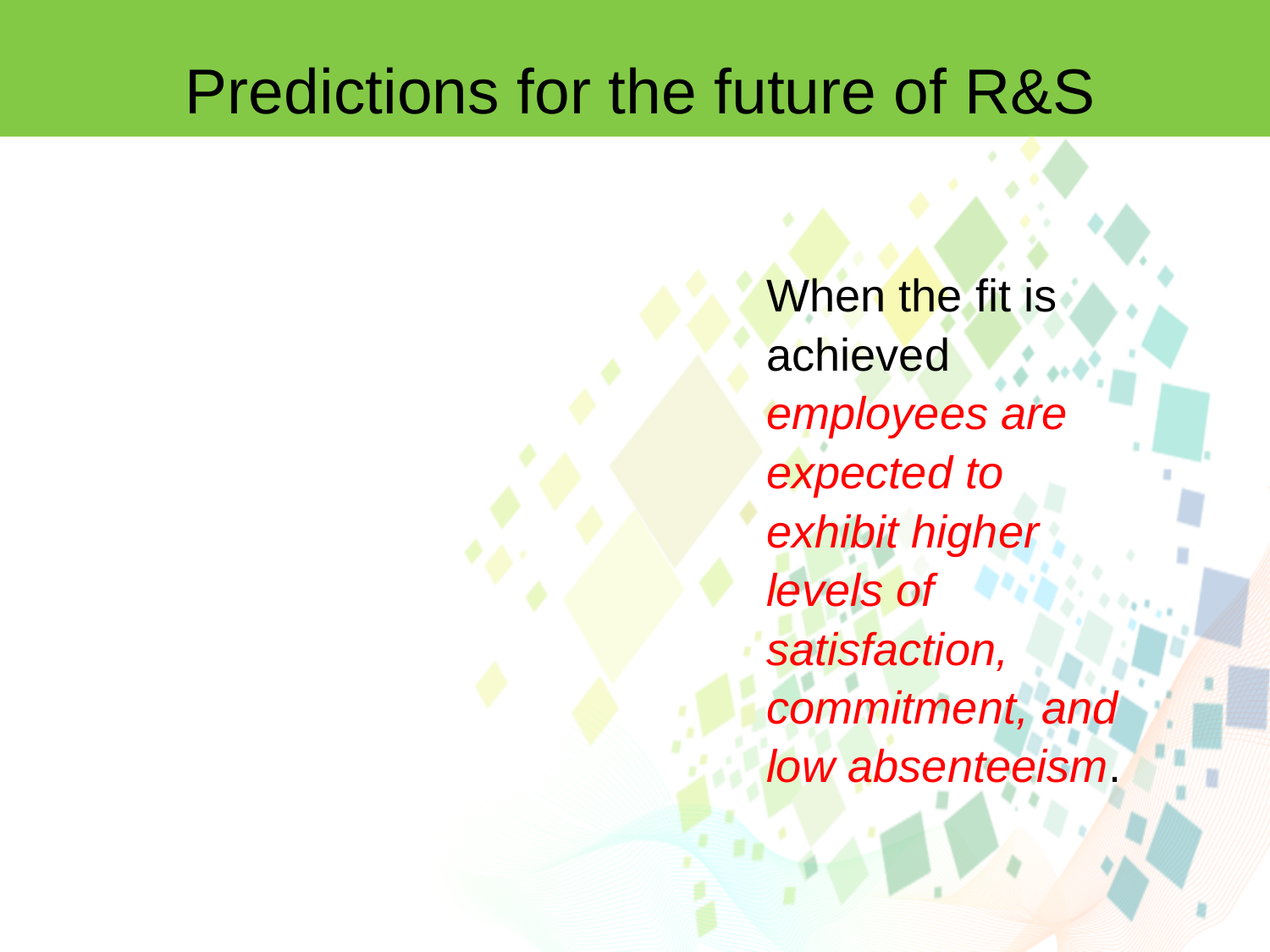

Predictions for the future of R&S
When the fit is achieved employees are expected to exhibit higher levels of satisfaction, commitment, and low absenteeism.